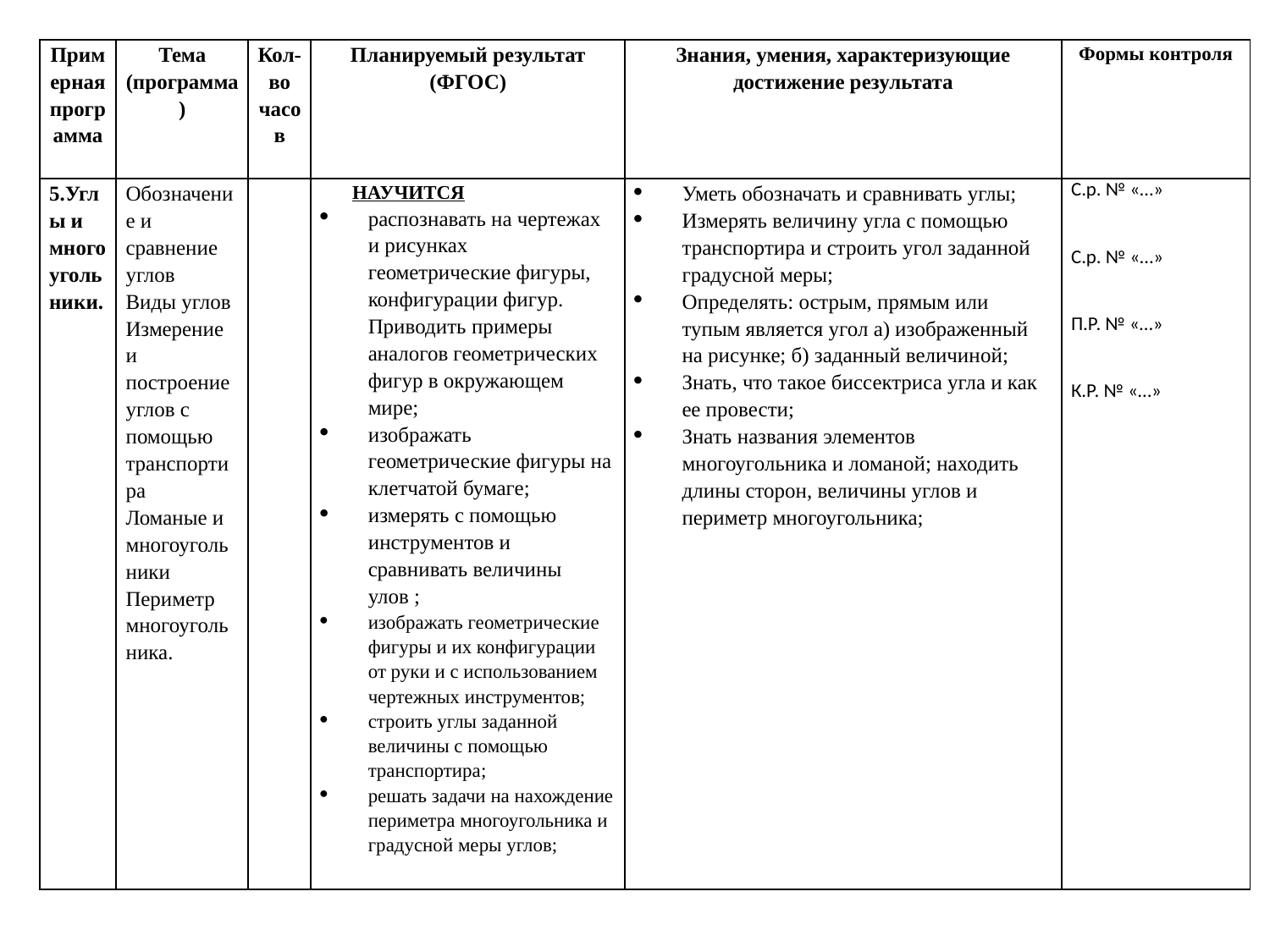

| Примерная программа | Тема (программа) | Кол-во часов | Планируемый результат (ФГОС) | Знания, умения, характеризующие достижение результата | Формы контроля |
| --- | --- | --- | --- | --- | --- |
| 5.Углы и многоугольники. | Обозначение и сравнение углов Виды углов Измерение и построение углов с помощью транспортира Ломаные и многоугольники Периметр многоугольника. |  | НАУЧИТСЯ распознавать на чертежах и рисунках геометрические фигуры, конфигурации фигур. Приводить примеры аналогов геометрических фигур в окружающем мире; изображать геометрические фигуры на клетчатой бумаге; измерять с помощью инструментов и сравнивать величины улов ; изображать геометрические фигуры и их конфигурации от руки и с использованием чертежных инструментов; строить углы заданной величины с помощью транспортира; решать задачи на нахождение периметра многоугольника и градусной меры углов; | Уметь обозначать и сравнивать углы; Измерять величину угла с помощью транспортира и строить угол заданной градусной меры; Определять: острым, прямым или тупым является угол а) изображенный на рисунке; б) заданный величиной; Знать, что такое биссектриса угла и как ее провести; Знать названия элементов многоугольника и ломаной; находить длины сторон, величины углов и периметр многоугольника; | С.р. № «…» С.р. № «…» П.Р. № «…» К.Р. № «…» |